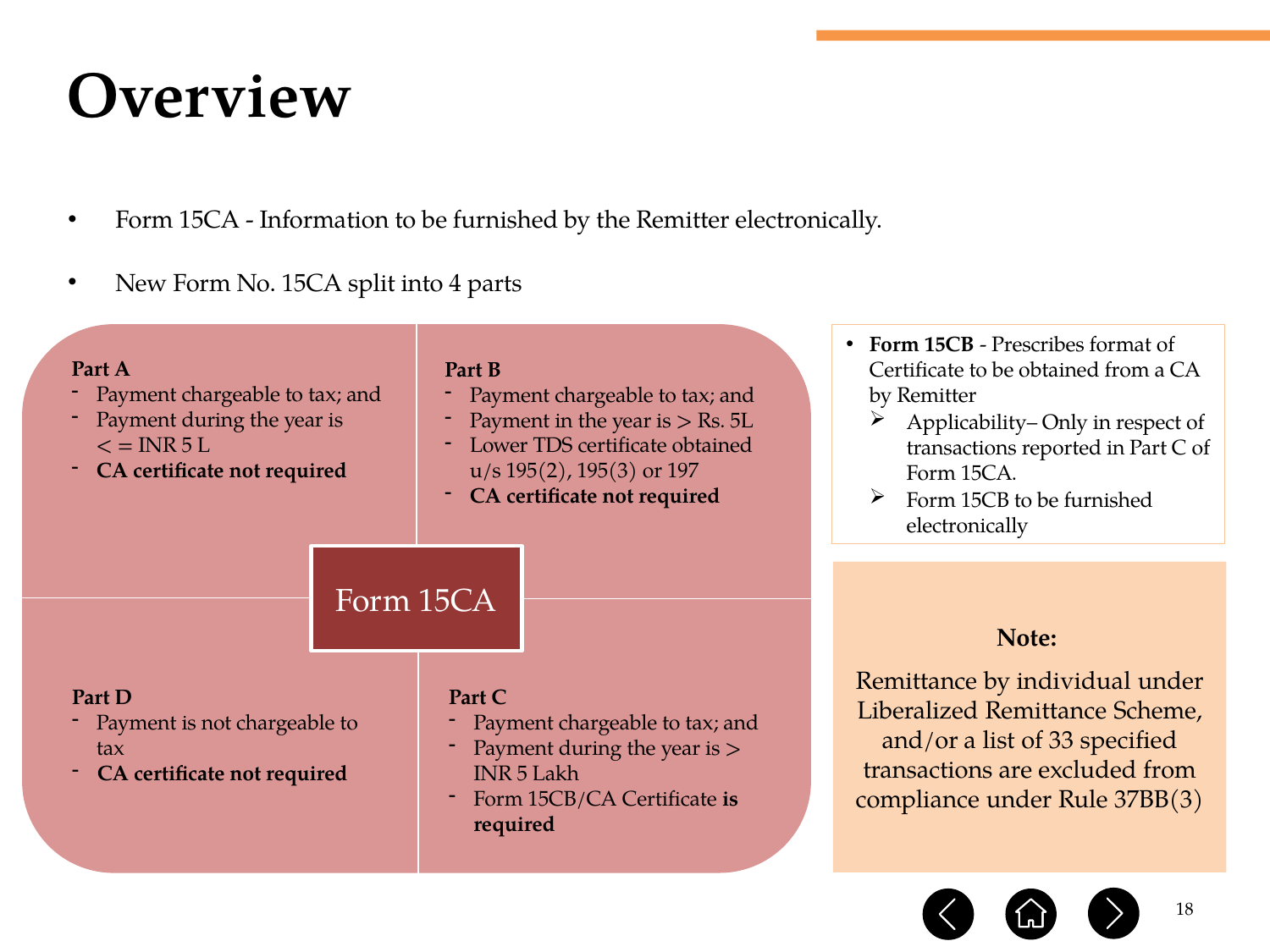

Overview

Form 15CA - Information to be furnished by the Remitter electronically.

New Form No. 15CA split into 4 parts

Part A
Payment chargeable to tax; and
Payment during the year is
< = INR 5 L
CA certificate not required
Part B
Payment chargeable to tax; and
Payment in the year is > Rs. 5L
Lower TDS certificate obtained u/s 195(2), 195(3) or 197
CA certificate not required
Form 15CA
Part D
Payment is not chargeable to tax
CA certificate not required
Part C
Payment chargeable to tax; and
Payment during the year is > INR 5 Lakh
Form 15CB/CA Certificate is required
Form 15CB - Prescribes format of Certificate to be obtained from a CA by Remitter
Applicability– Only in respect of transactions reported in Part C of Form 15CA.
Form 15CB to be furnished electronically
Note:
Remittance by individual under Liberalized Remittance Scheme, and/or a list of 33 specified transactions are excluded from compliance under Rule 37BB(3)
18